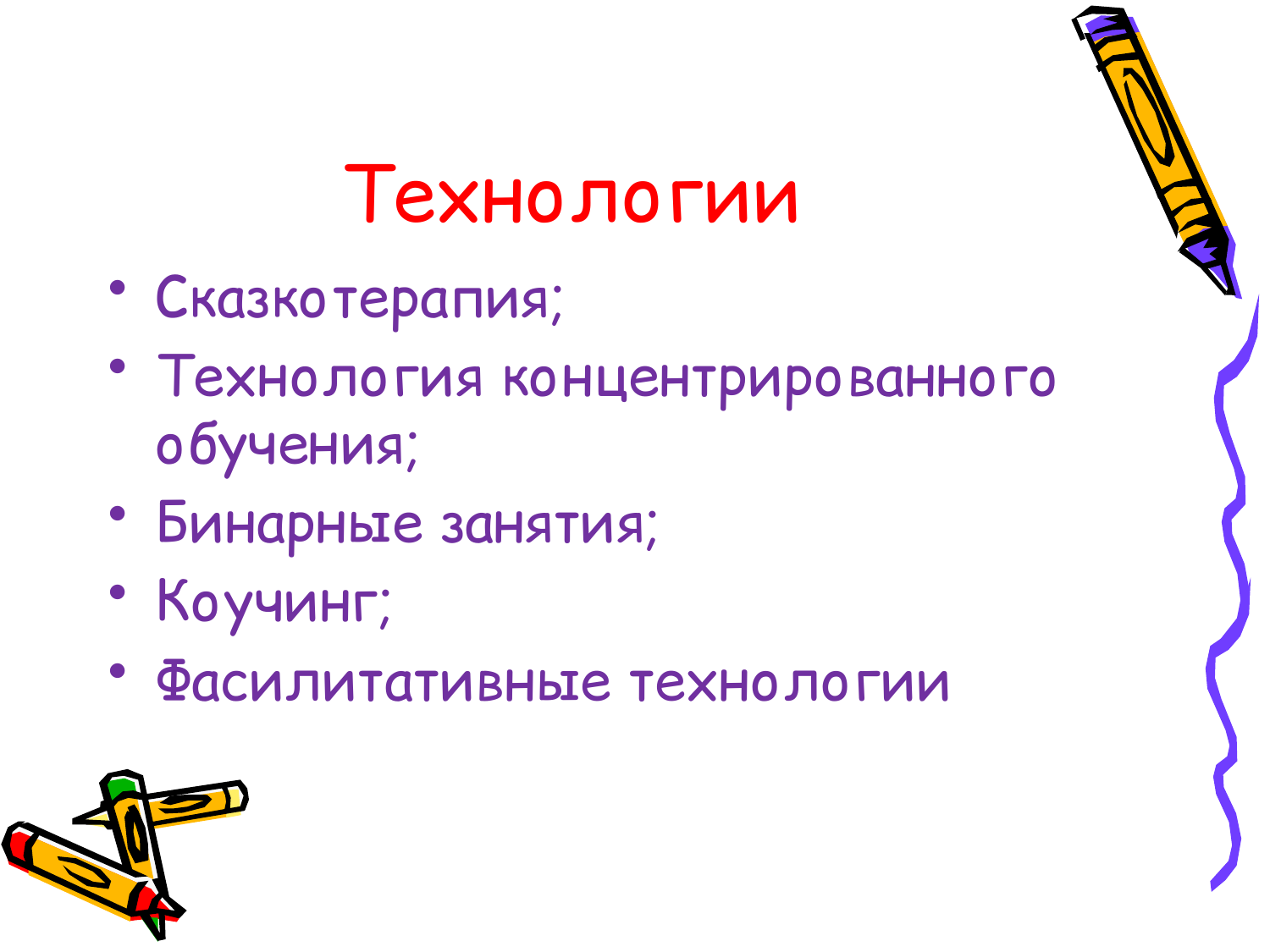

# Технологии
Сказкотерапия;
Технология концентрированного обучения;
Бинарные занятия;
Коучинг;
Фасилитативные технологии